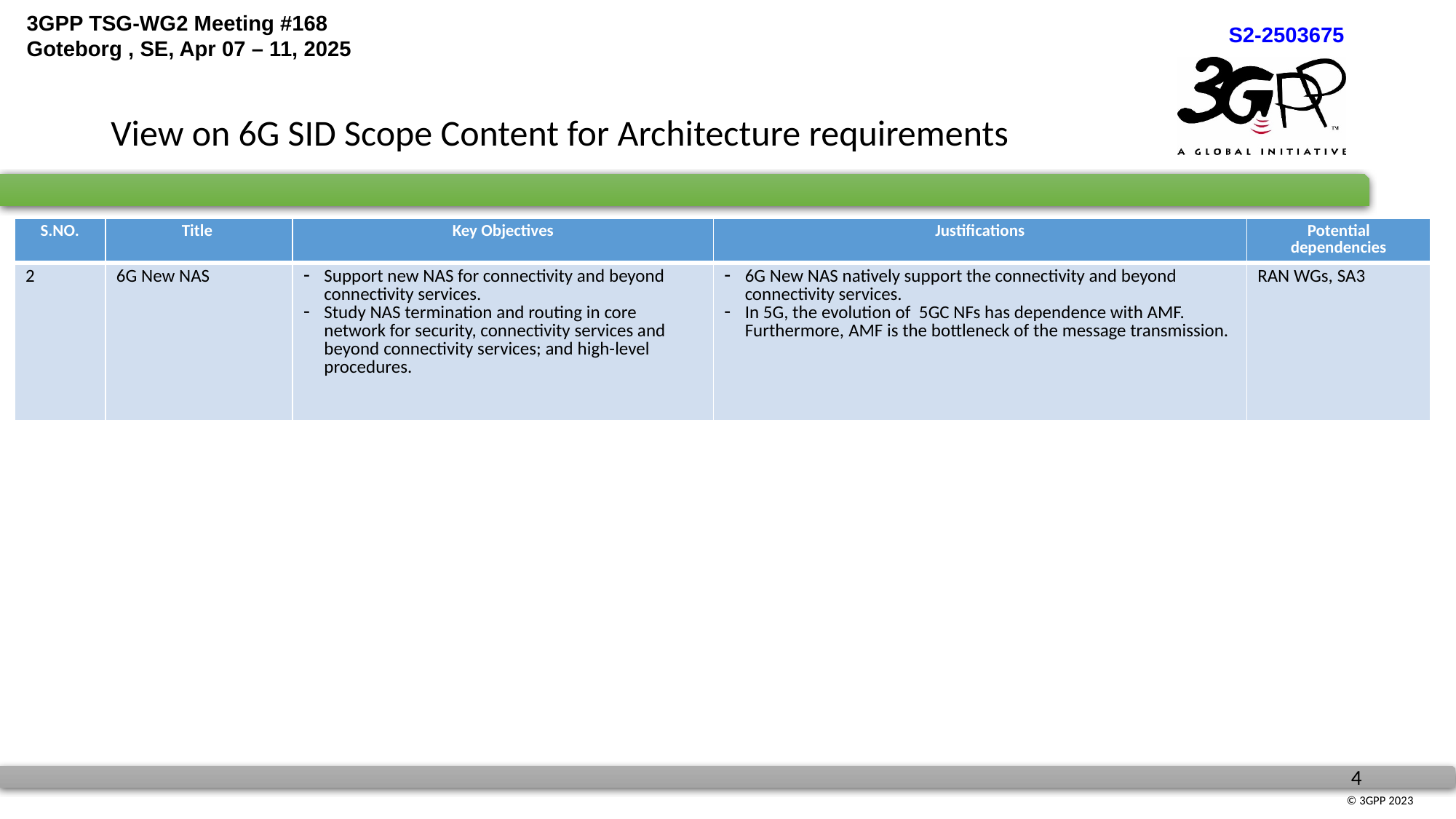

# View on 6G SID Scope Content for Architecture requirements
| S.NO. | Title | Key Objectives | Justifications | Potential dependencies |
| --- | --- | --- | --- | --- |
| 2 | 6G New NAS | Support new NAS for connectivity and beyond connectivity services. Study NAS termination and routing in core network for security, connectivity services and beyond connectivity services; and high-level procedures. | 6G New NAS natively support the connectivity and beyond connectivity services. In 5G, the evolution of 5GC NFs has dependence with AMF. Furthermore, AMF is the bottleneck of the message transmission. | RAN WGs, SA3 |